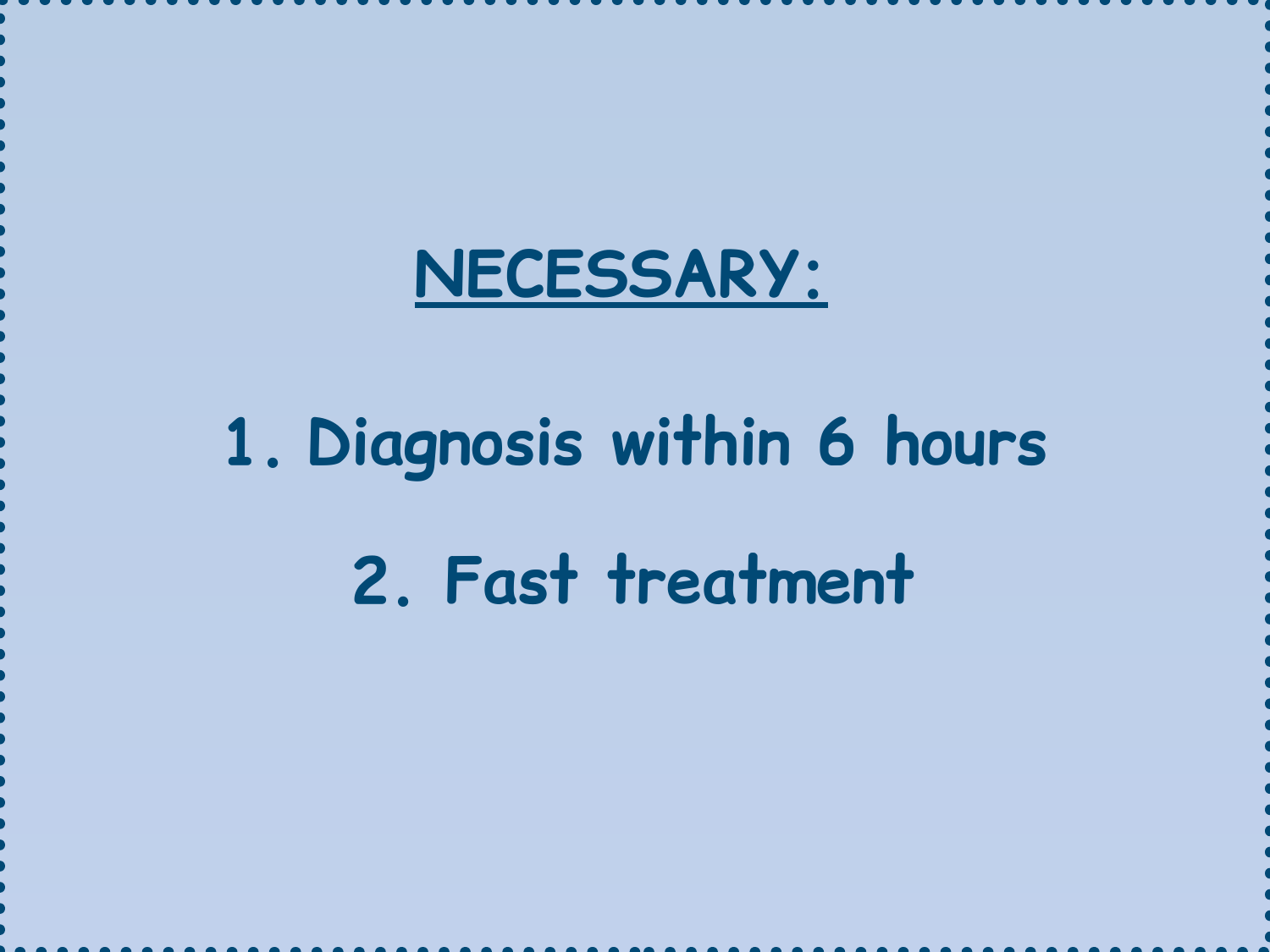

NECESSARY:

Diagnosis within 6 hours

			2. Fast treatment
#